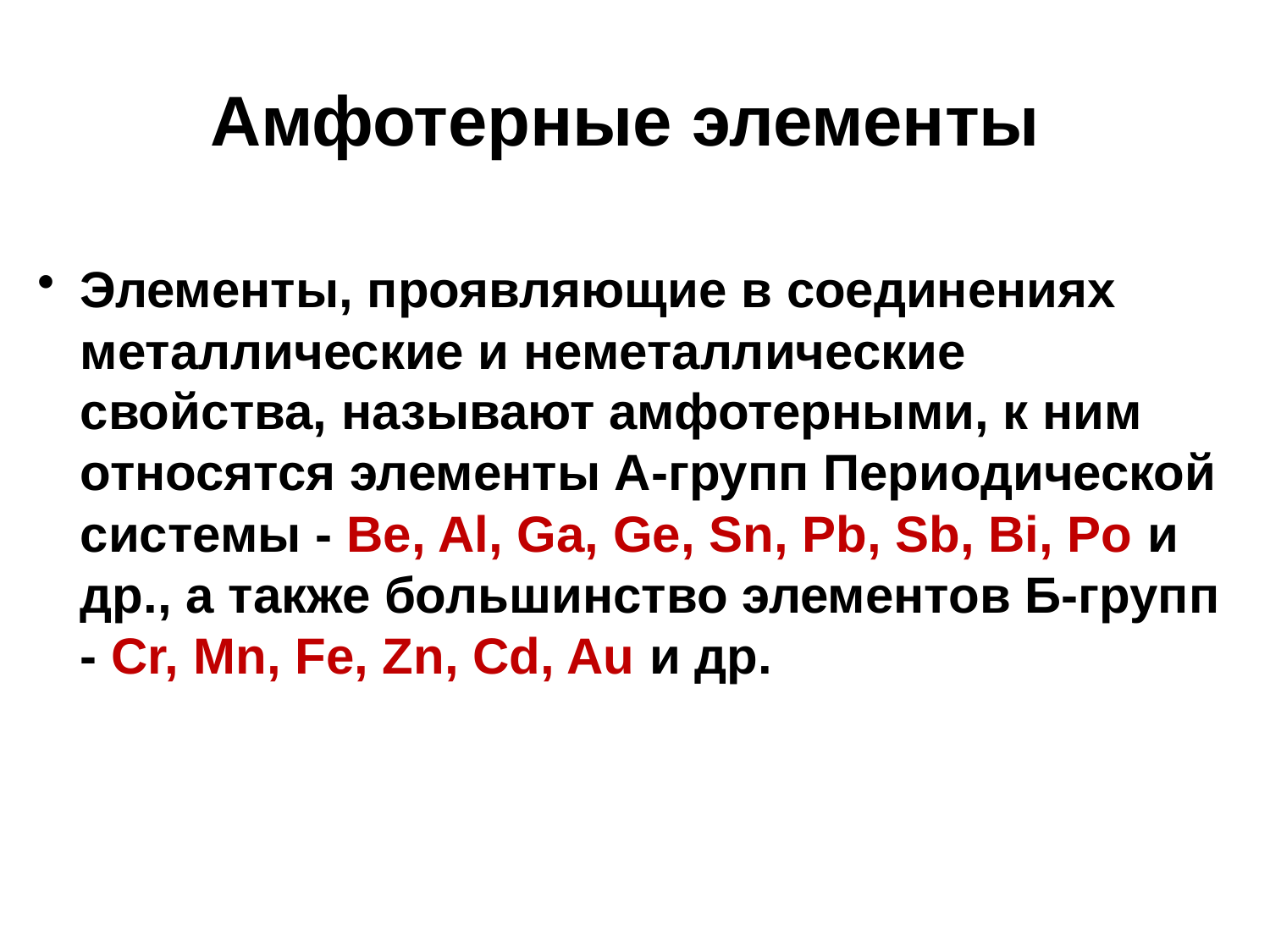

# Амфотерные элементы
Элементы, проявляющие в соединениях металлические и неметаллические свойства, называют амфотерными, к ним относятся элементы А-групп Периодической системы - Be, Al, Ga, Ge, Sn, Pb, Sb, Bi, Po и др., а также большинство элементов Б-групп - Cr, Mn, Fe, Zn, Cd, Au и др.